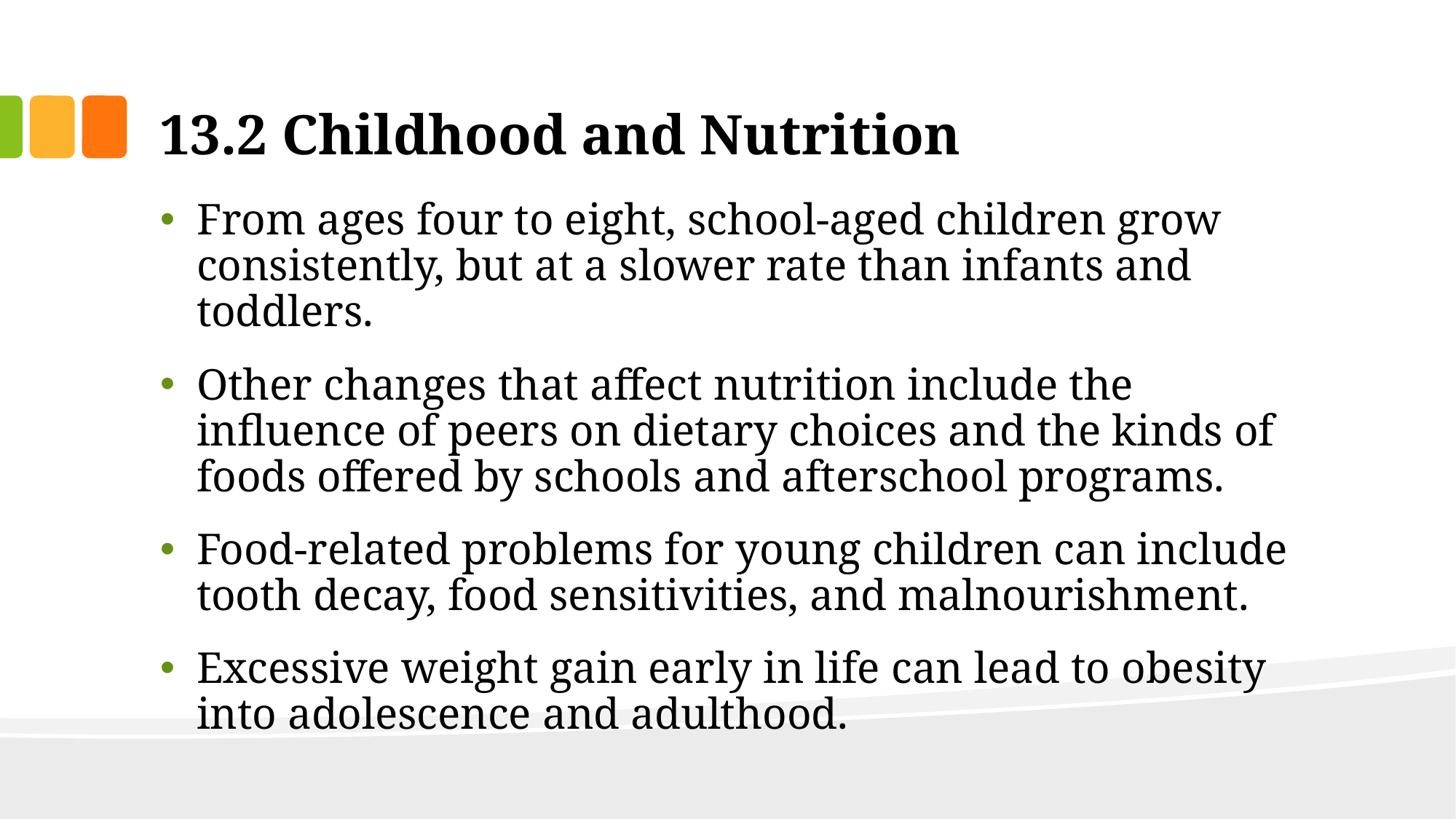

# 13.2 Childhood and Nutrition
From ages four to eight, school-aged children grow consistently, but at a slower rate than infants and toddlers.
Other changes that affect nutrition include the influence of peers on dietary choices and the kinds of foods offered by schools and afterschool programs.
Food-related problems for young children can include tooth decay, food sensitivities, and malnourishment.
Excessive weight gain early in life can lead to obesity into adolescence and adulthood.